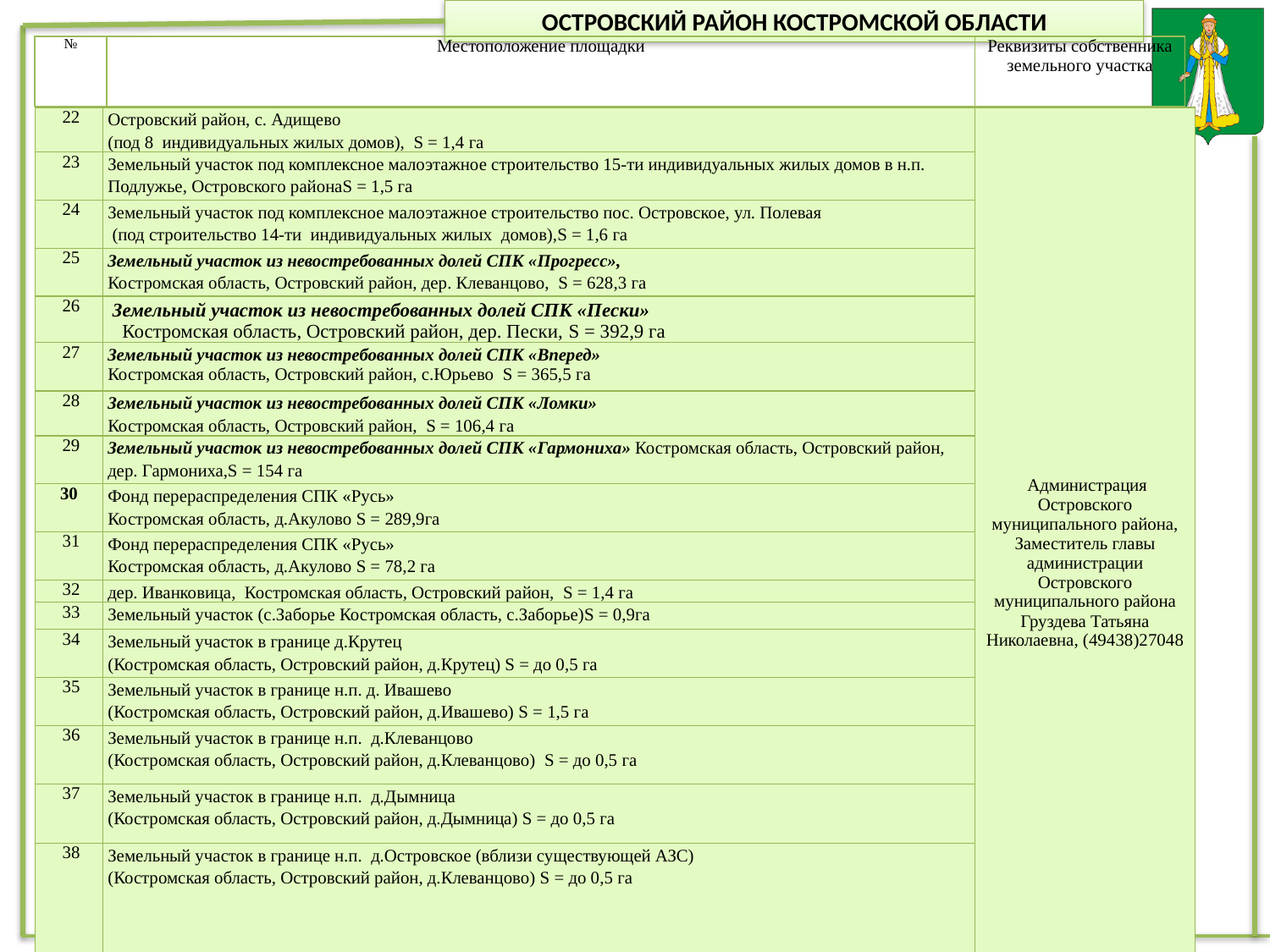

| № | Местоположение площадки | Реквизиты собственника земельного участка |
| --- | --- | --- |
| 22 | Островский район, с. Адищево (под 8 индивидуальных жилых домов), S = 1,4 га | Администрация Островского муниципального района, Заместитель главы администрации Островского муниципального района Груздева Татьяна Николаевна, (49438)27048 |
| --- | --- | --- |
| 23 | Земельный участок под комплексное малоэтажное строительство 15-ти индивидуальных жилых домов в н.п. Подлужье, Островского районаS = 1,5 га |  |
| 24 | Земельный участок под комплексное малоэтажное строительство пос. Островское, ул. Полевая (под строительство 14-ти индивидуальных жилых домов),S = 1,6 га |  |
| 25 | Земельный участок из невостребованных долей СПК «Прогресс», Костромская область, Островский район, дер. Клеванцово, S = 628,3 га |  |
| 26 | Земельный участок из невостребованных долей СПК «Пески» Костромская область, Островский район, дер. Пески, S = 392,9 га |  |
| 27 | Земельный участок из невостребованных долей СПК «Вперед» Костромская область, Островский район, с.Юрьево S = 365,5 га |  |
| 28 | Земельный участок из невостребованных долей СПК «Ломки» Костромская область, Островский район, S = 106,4 га |  |
| 29 | Земельный участок из невостребованных долей СПК «Гармониха» Костромская область, Островский район, дер. Гармониха,S = 154 га |  |
| 30 | Фонд перераспределения СПК «Русь» Костромская область, д.Акулово S = 289,9га |  |
| 31 | Фонд перераспределения СПК «Русь» Костромская область, д.Акулово S = 78,2 га |  |
| 32 | дер. Иванковица, Костромская область, Островский район, S = 1,4 га |  |
| 33 | Земельный участок (с.Заборье Костромская область, с.Заборье)S = 0,9га |  |
| 34 | Земельный участок в границе д.Крутец (Костромская область, Островский район, д.Крутец) S = до 0,5 га |  |
| 35 | Земельный участок в границе н.п. д. Ивашево (Костромская область, Островский район, д.Ивашево) S = 1,5 га |  |
| 36 | Земельный участок в границе н.п. д.Клеванцово (Костромская область, Островский район, д.Клеванцово) S = до 0,5 га |  |
| 37 | Земельный участок в границе н.п. д.Дымница (Костромская область, Островский район, д.Дымница) S = до 0,5 га |  |
| 38 | Земельный участок в границе н.п. д.Островское (вблизи существующей АЗС) (Костромская область, Островский район, д.Клеванцово) S = до 0,5 га |  |